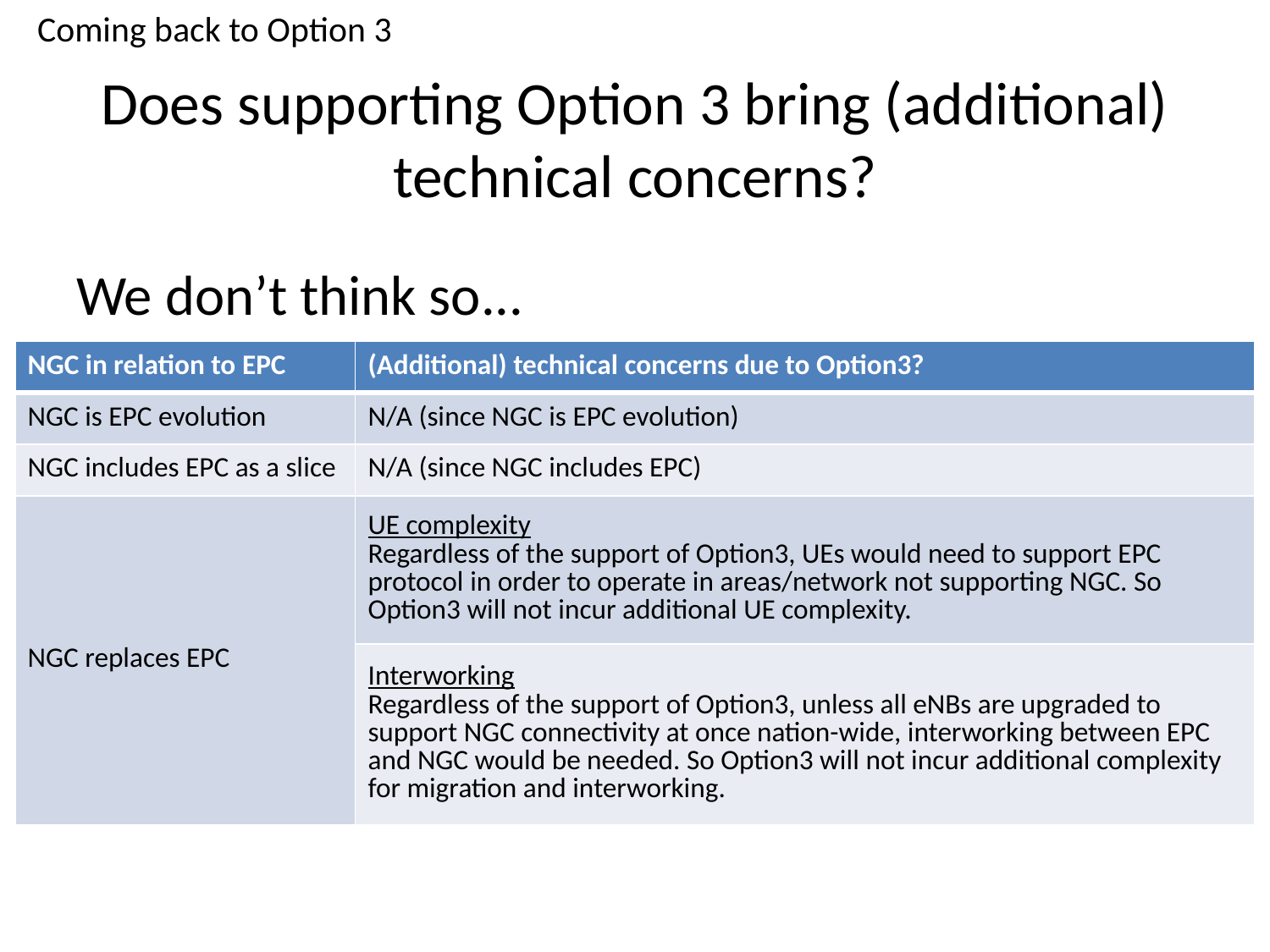

Coming back to Option 3
# Does supporting Option 3 bring (additional) technical concerns?
We don’t think so...

| NGC in relation to EPC | (Additional) technical concerns due to Option3? |
| --- | --- |
| NGC is EPC evolution | N/A (since NGC is EPC evolution) |
| NGC includes EPC as a slice | N/A (since NGC includes EPC) |
| NGC replaces EPC | UE complexity Regardless of the support of Option3, UEs would need to support EPC protocol in order to operate in areas/network not supporting NGC. So Option3 will not incur additional UE complexity. |
|  | Interworking Regardless of the support of Option3, unless all eNBs are upgraded to support NGC connectivity at once nation-wide, interworking between EPC and NGC would be needed. So Option3 will not incur additional complexity for migration and interworking. |